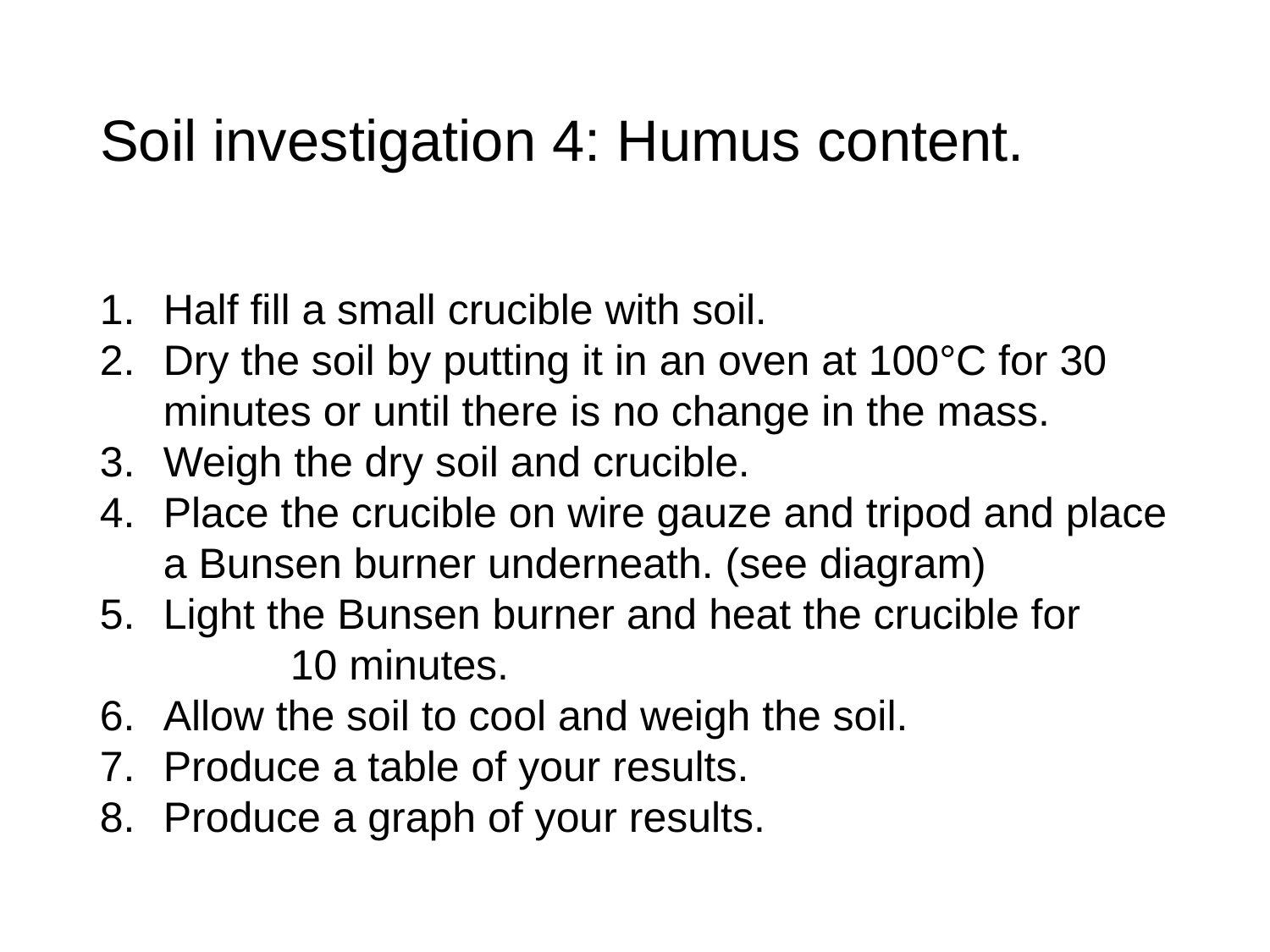

# Soil investigation 4: Humus content.
Half fill a small crucible with soil.
Dry the soil by putting it in an oven at 100°C for 30 minutes or until there is no change in the mass.
Weigh the dry soil and crucible.
Place the crucible on wire gauze and tripod and place a Bunsen burner underneath. (see diagram)
Light the Bunsen burner and heat the crucible for 	10 minutes.
Allow the soil to cool and weigh the soil.
Produce a table of your results.
Produce a graph of your results.